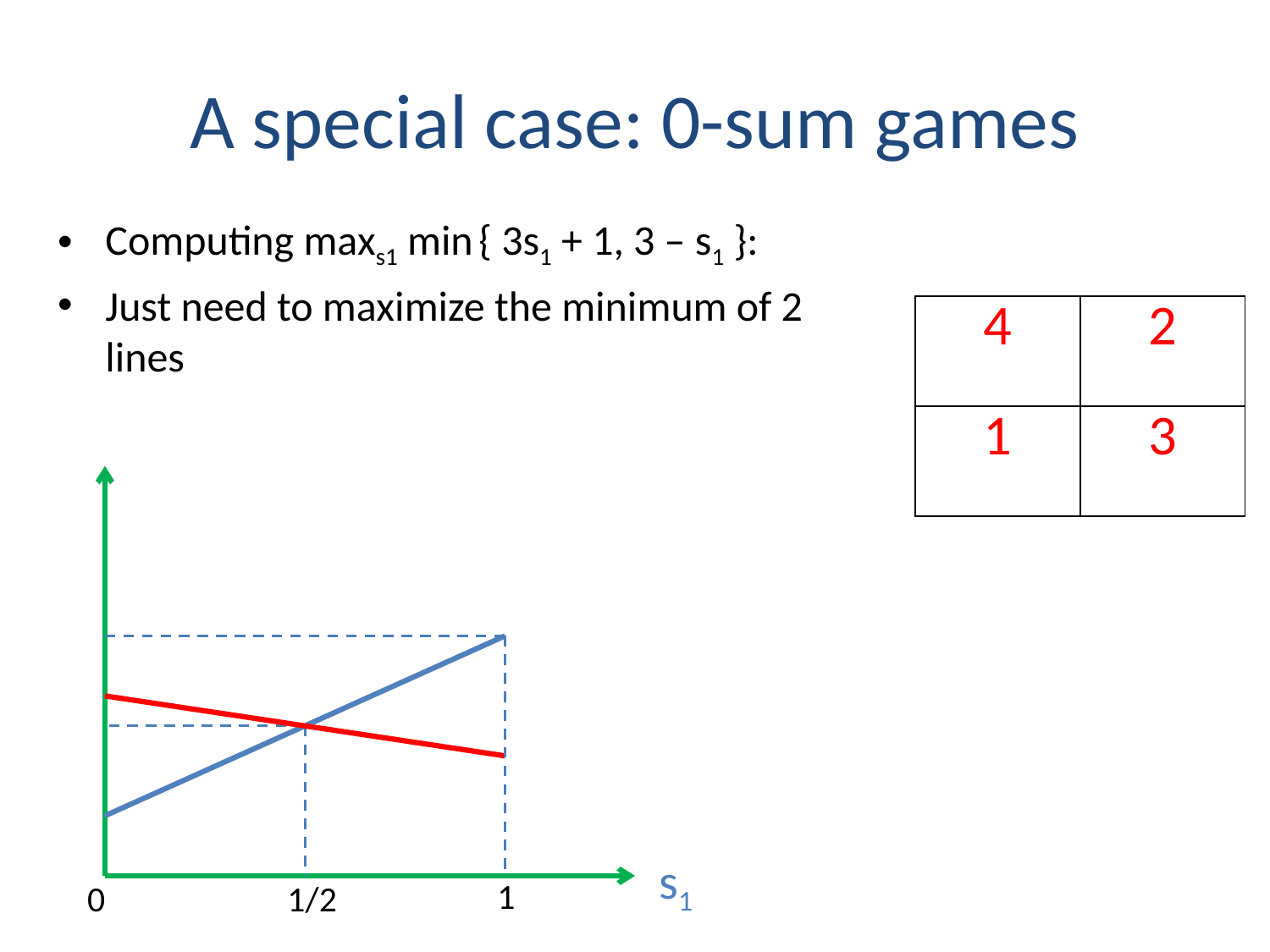

# A special case: 0-sum games
Computing maxs1 min { 3s1 + 1, 3 – s1 }:
Just need to maximize the minimum of 2 lines
| 4 | 2 |
| --- | --- |
| 1 | 3 |
s1
1
0
1/2